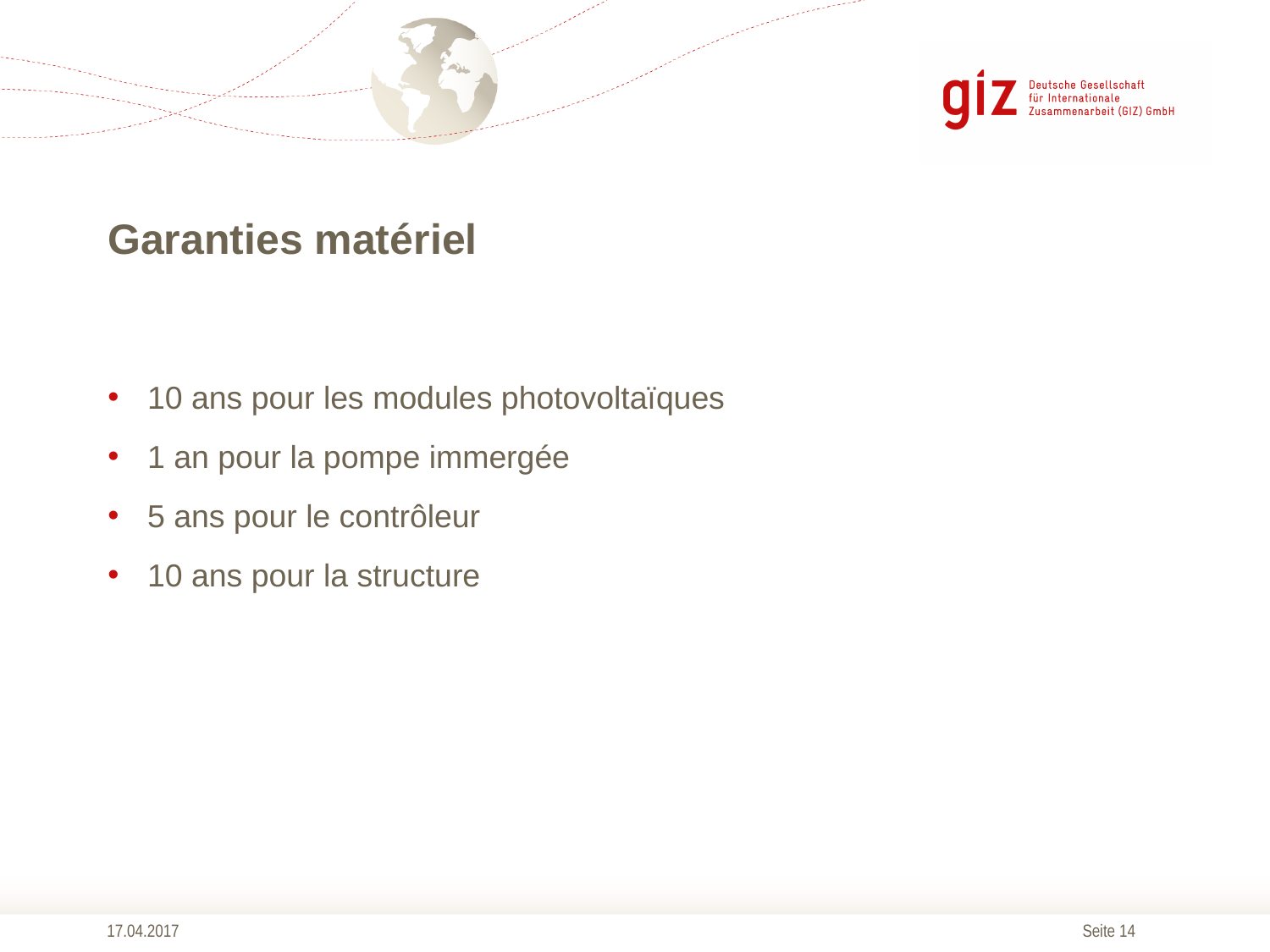

# Garanties matériel

10 ans pour les modules photovoltaïques
1 an pour la pompe immergée
5 ans pour le contrôleur
10 ans pour la structure
17.04.2017